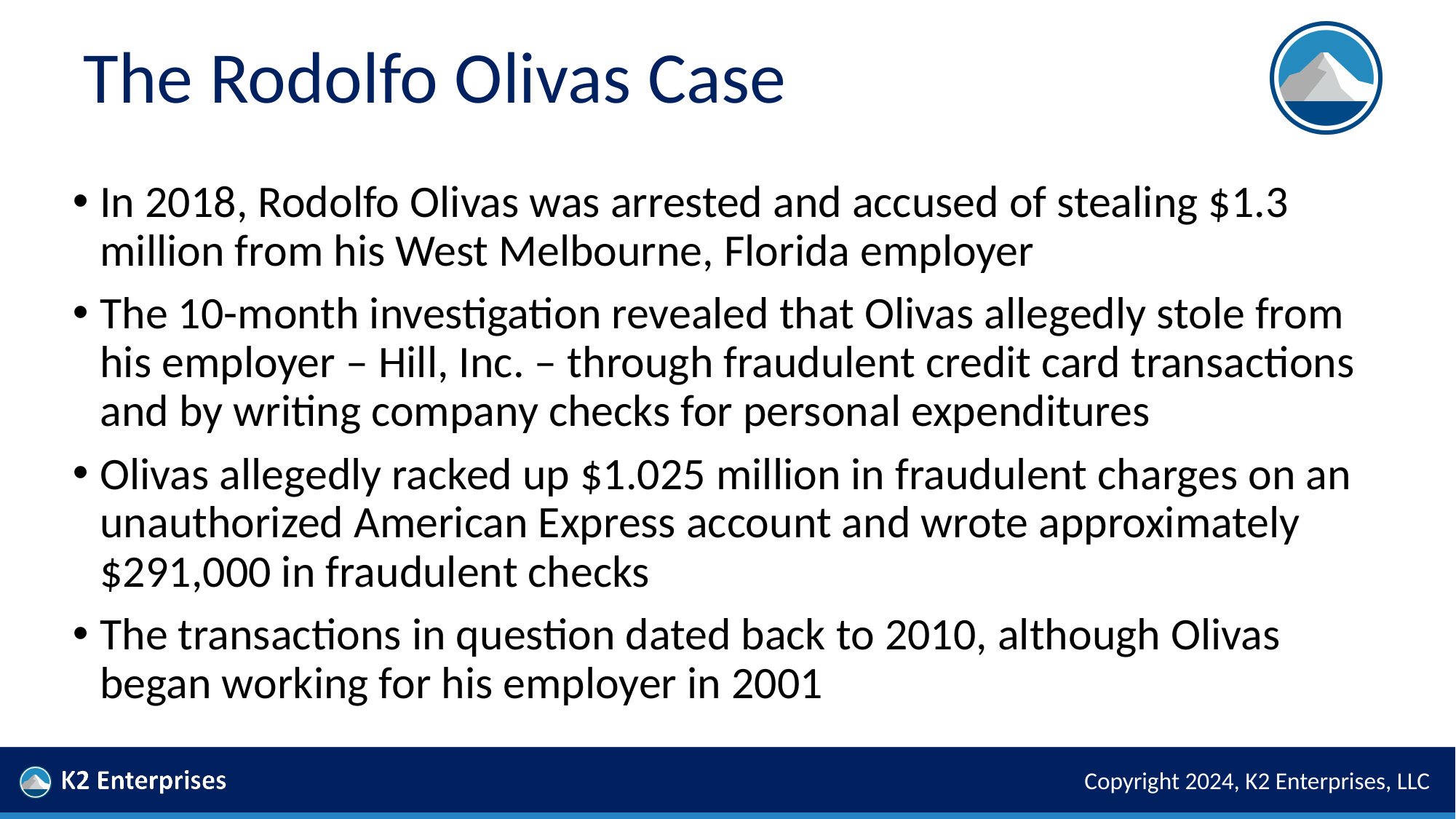

# The Rodolfo Olivas Case
In 2018, Rodolfo Olivas was arrested and accused of stealing $1.3 million from his West Melbourne, Florida employer
The 10-month investigation revealed that Olivas allegedly stole from his employer – Hill, Inc. – through fraudulent credit card transactions and by writing company checks for personal expenditures
Olivas allegedly racked up $1.025 million in fraudulent charges on an unauthorized American Express account and wrote approximately $291,000 in fraudulent checks
The transactions in question dated back to 2010, although Olivas began working for his employer in 2001